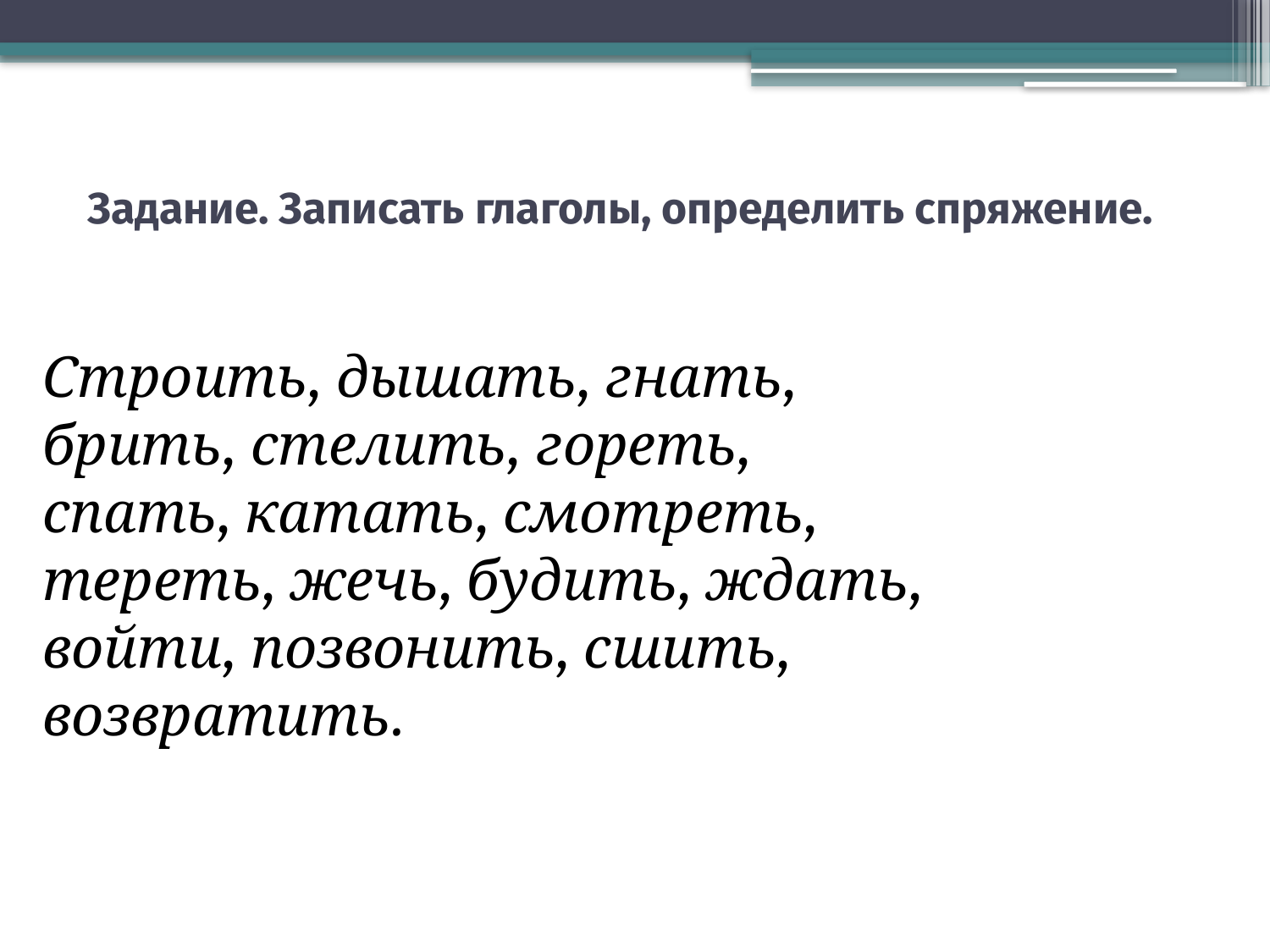

# Задание. Записать глаголы, определить спряжение.
Строить, дышать, гнать, брить, стелить, гореть, спать, катать, смотреть, тереть, жечь, будить, ждать, войти, позвонить, сшить, возвратить.